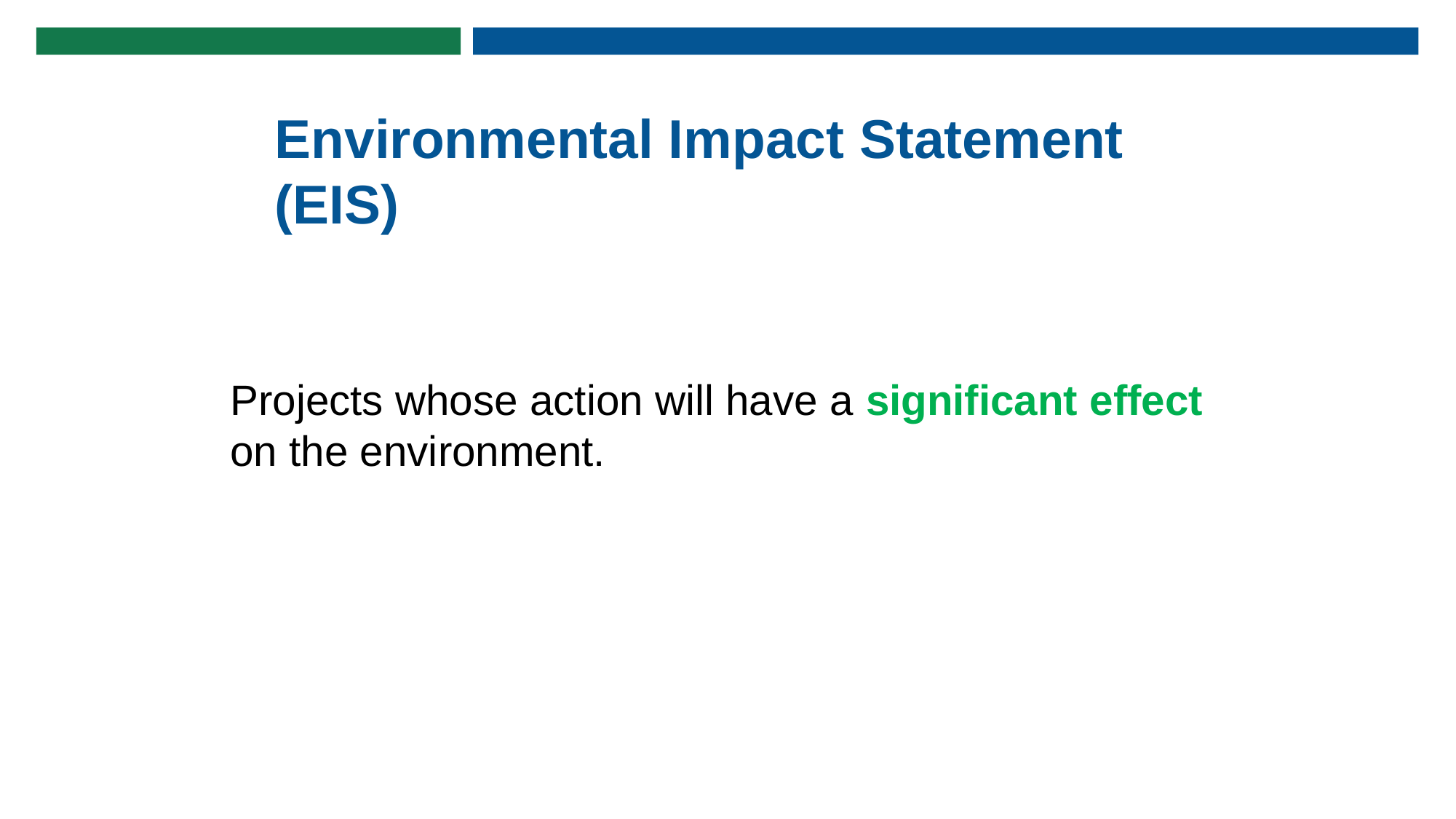

Environmental Impact Statement (EIS)
Projects whose action will have a significant effect on the environment.